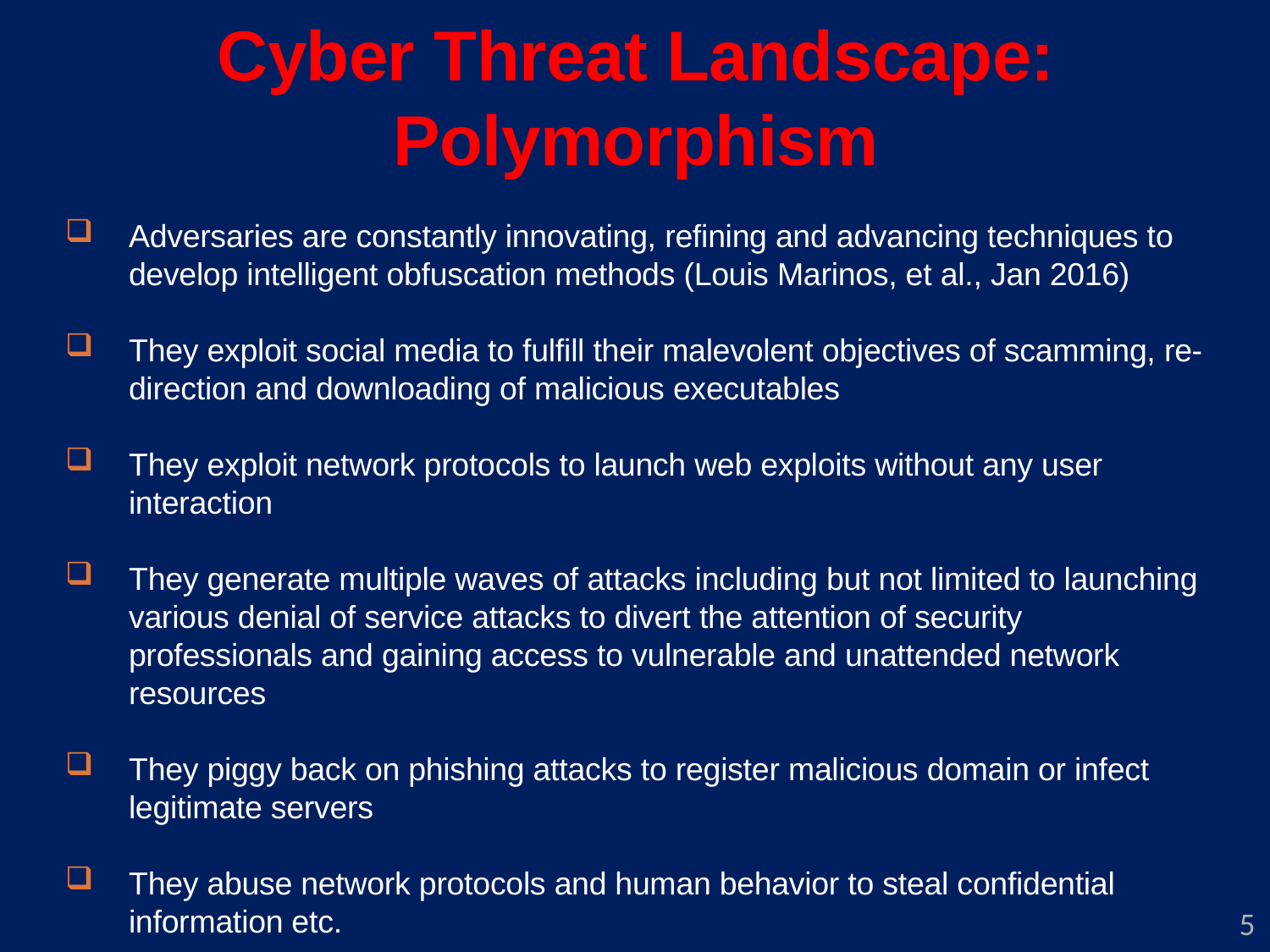

Cyber Threat Landscape: Polymorphism
Adversaries are constantly innovating, refining and advancing techniques to develop intelligent obfuscation methods (Louis Marinos, et al., Jan 2016)

They exploit social media to fulfill their malevolent objectives of scamming, re-direction and downloading of malicious executables

They exploit network protocols to launch web exploits without any user interaction

They generate multiple waves of attacks including but not limited to launching various denial of service attacks to divert the attention of security professionals and gaining access to vulnerable and unattended network resources

They piggy back on phishing attacks to register malicious domain or infect legitimate servers

They abuse network protocols and human behavior to steal confidential information etc.
5